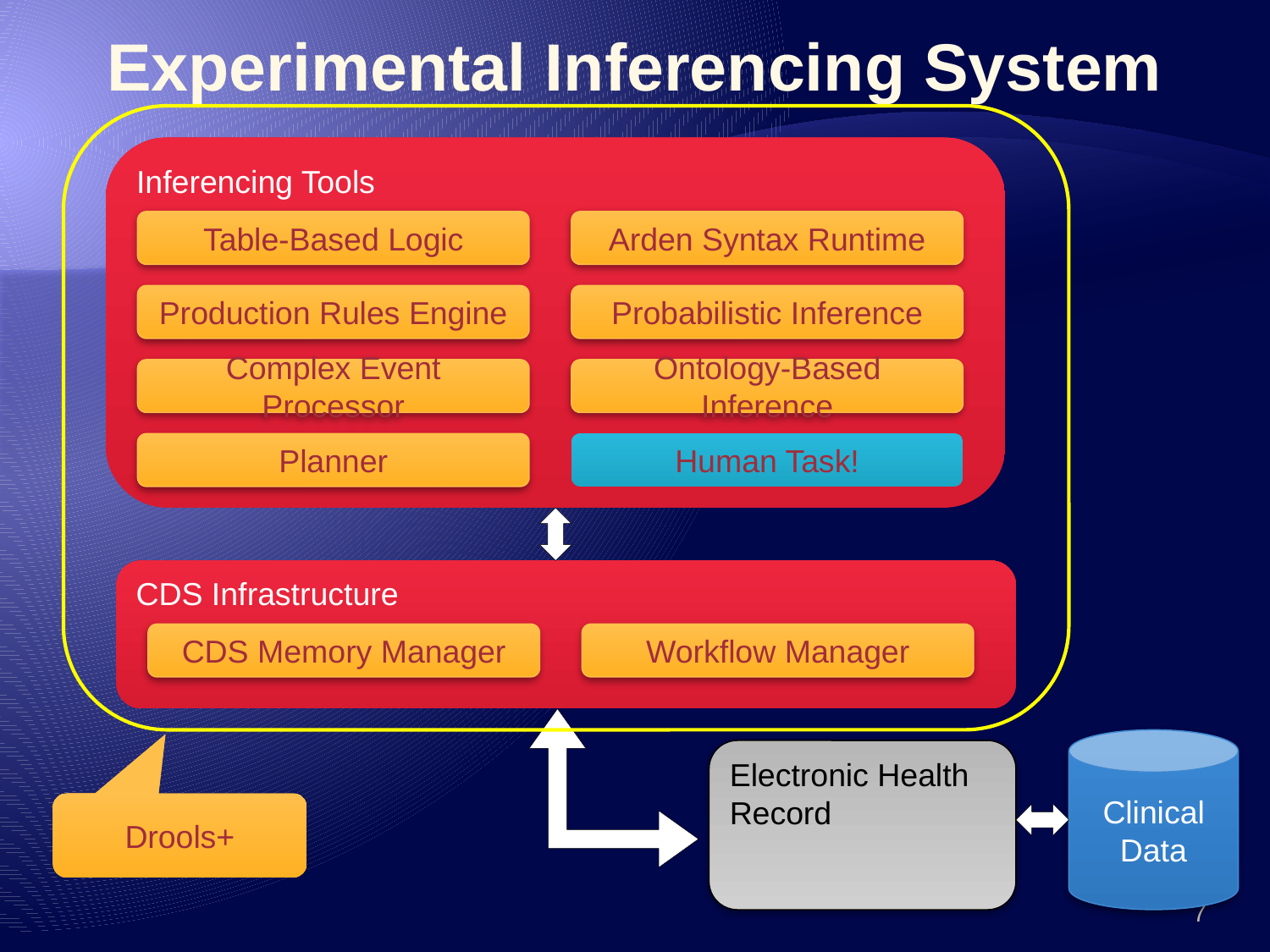

# Experimental Inferencing System

Inferencing Tools
Table-Based Logic
Arden Syntax Runtime
Production Rules Engine
Probabilistic Inference
Complex Event Processor
Ontology-Based Inference
Planner
Human Task!

CDS Infrastructure
CDS Memory Manager
Workflow Manager

Clinical Data
Electronic Health Record
Drools+

7